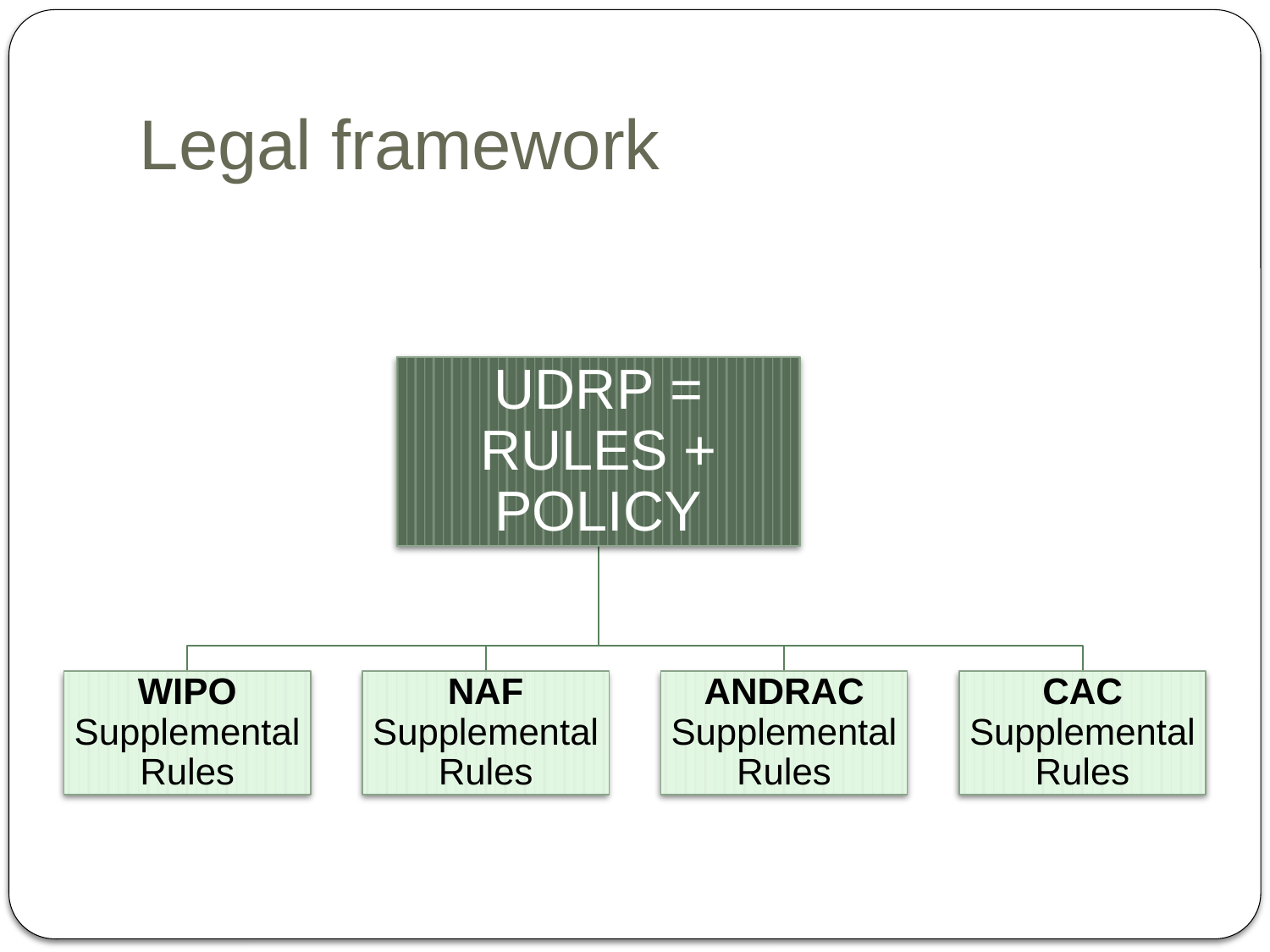

# Legal framework
UDRP = RULES + POLICY
WIPO Supplemental Rules
NAF Supplemental Rules
ANDRAC Supplemental Rules
CAC Supplemental Rules